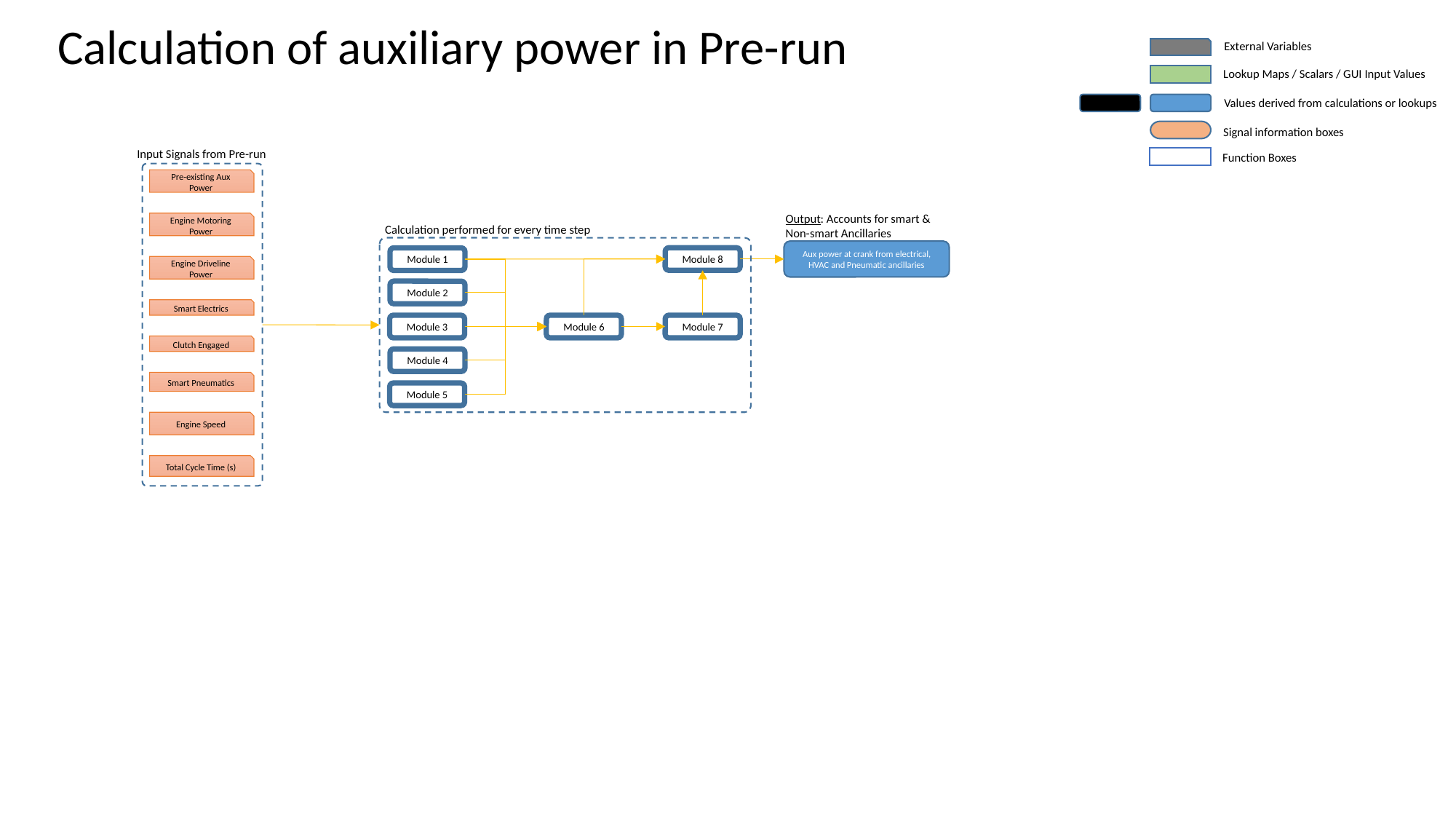

Calculation of auxiliary power in Pre-run
External Variables

Lookup Maps / Scalars / GUI Input Values

Values derived from calculations or lookups

Signal information boxes

Input Signals from Pre-run
Function Boxes

Pre-existing Aux Power
Output: Accounts for smart &
Non-smart Ancillaries
Engine Motoring Power
Calculation performed for every time step

Aux power at crank from electrical, HVAC and Pneumatic ancillaries
Module 8
Module 1
Engine Driveline Power
Module 2
Smart Electrics
Module 7
Module 6
Module 3
Clutch Engaged
Module 4
Smart Pneumatics
Module 5
Engine Speed
Total Cycle Time (s)